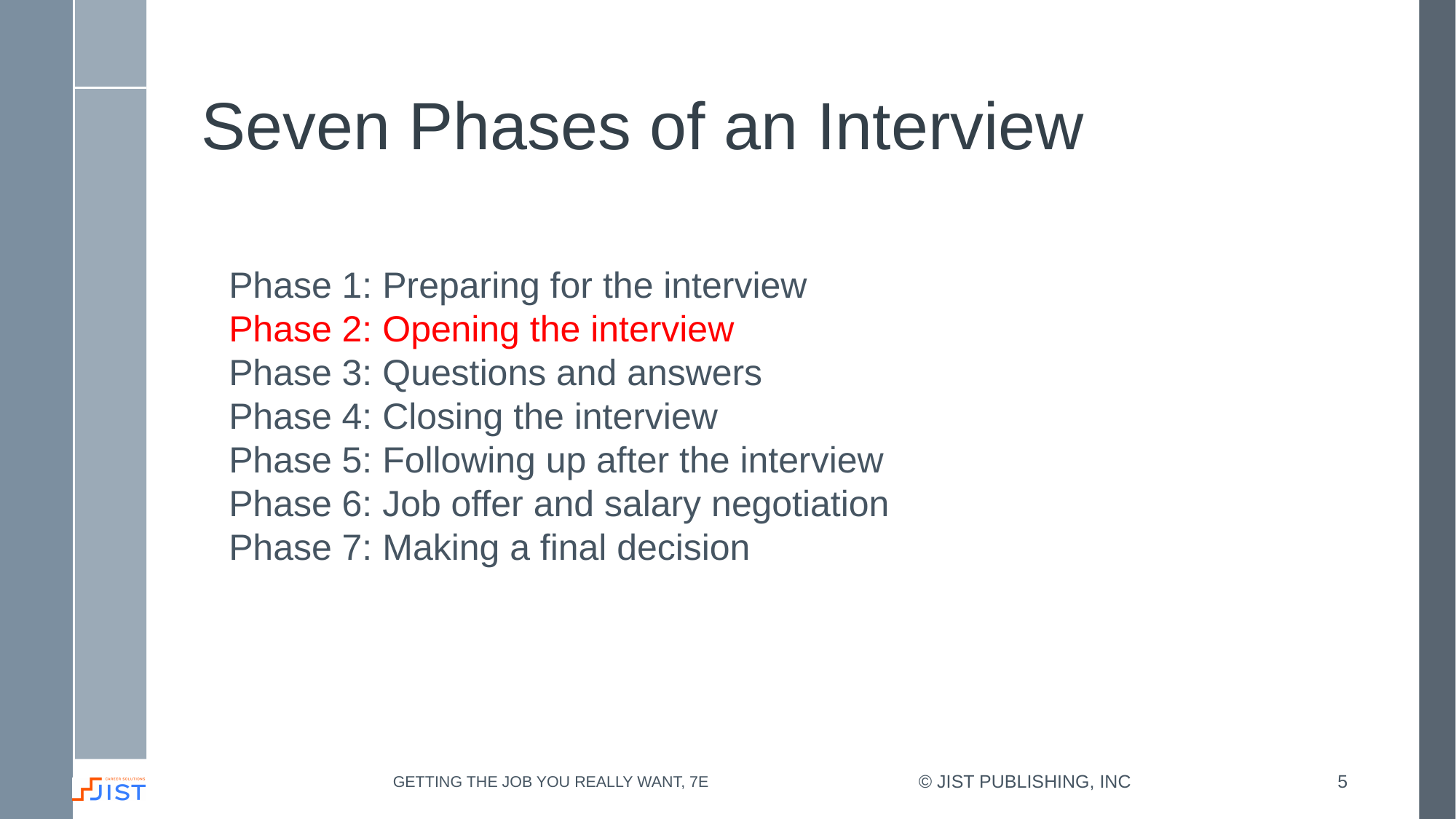

# Seven Phases of an Interview
Phase 1: Preparing for the interview
Phase 2: Opening the interview
Phase 3: Questions and answers
Phase 4: Closing the interview
Phase 5: Following up after the interview
Phase 6: Job offer and salary negotiation
Phase 7: Making a final decision
Getting the job you really want, 7e
© JIST Publishing, Inc
5